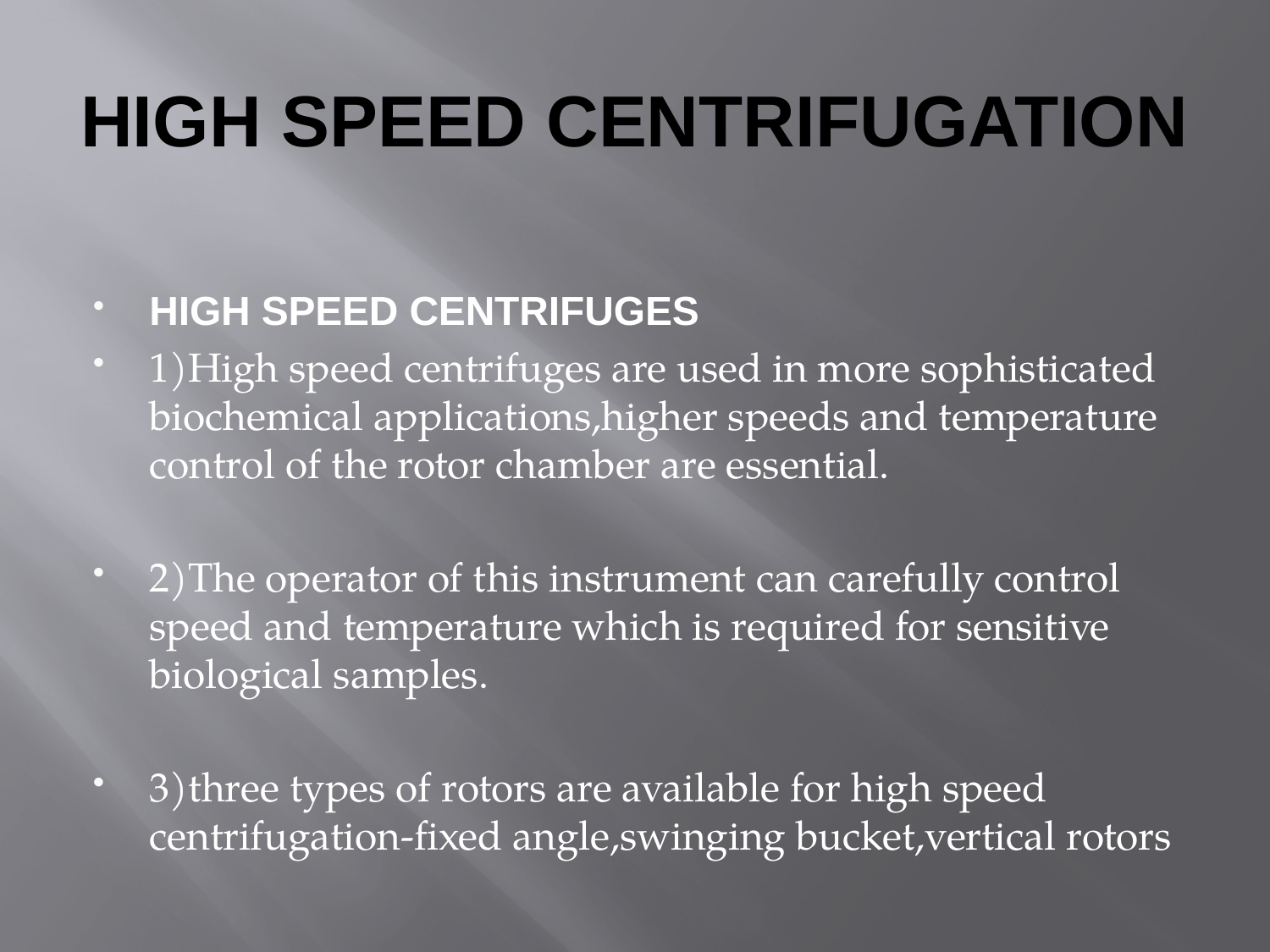

# HIGH SPEED CENTRIFUGATION

HIGH SPEED CENTRIFUGES
1)High speed centrifuges are used in more sophisticated biochemical applications,higher speeds and temperature control of the rotor chamber are essential.

2)The operator of this instrument can carefully control speed and temperature which is required for sensitive biological samples.

3)three types of rotors are available for high speed centrifugation-fixed angle,swinging bucket,vertical rotors